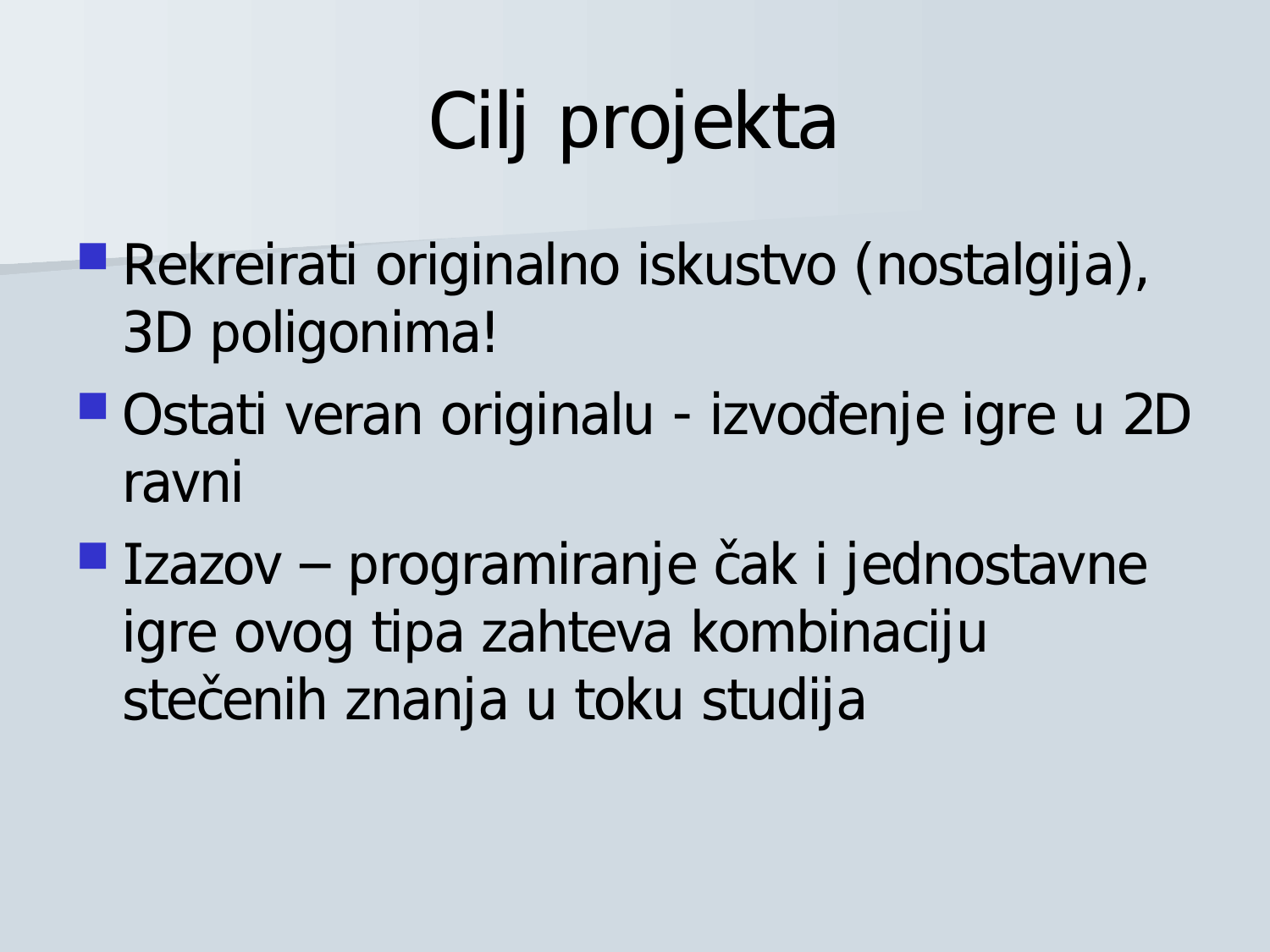

Cilj projekta
Rekreirati originalno iskustvo (nostalgija),  3D poligonima!
Ostati veran originalu - izvođenje igre u 2D ravni
Izazov – programiranje čak i jednostavne igre ovog tipa zahteva kombinaciju stečenih znanja u toku studija